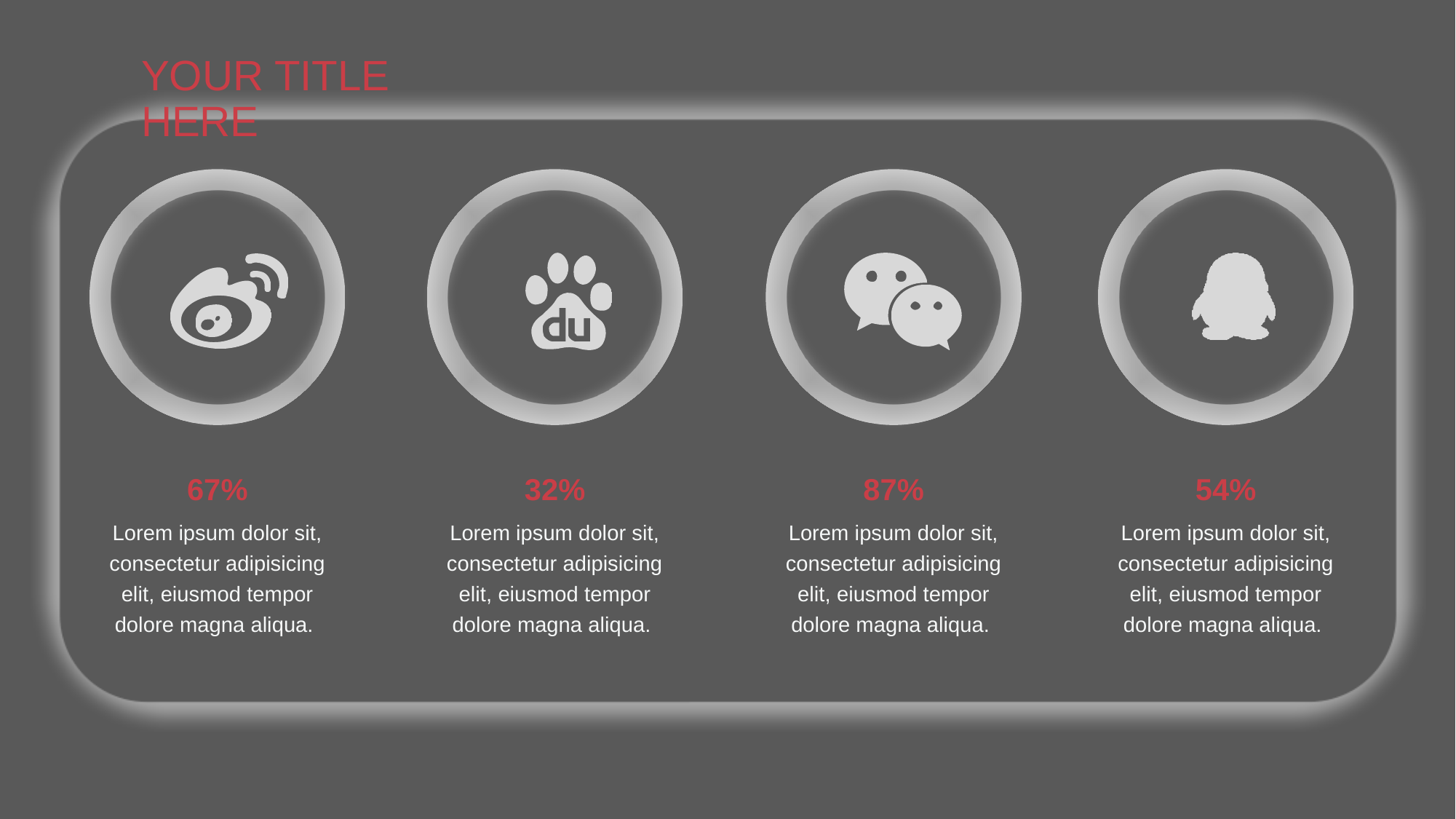

YOUR TITLE HERE

67%
Lorem ipsum dolor sit, consectetur adipisicing elit, eiusmod tempor dolore magna aliqua.
32%
Lorem ipsum dolor sit, consectetur adipisicing elit, eiusmod tempor dolore magna aliqua.
87%
Lorem ipsum dolor sit, consectetur adipisicing elit, eiusmod tempor dolore magna aliqua.
54%
Lorem ipsum dolor sit, consectetur adipisicing elit, eiusmod tempor dolore magna aliqua.